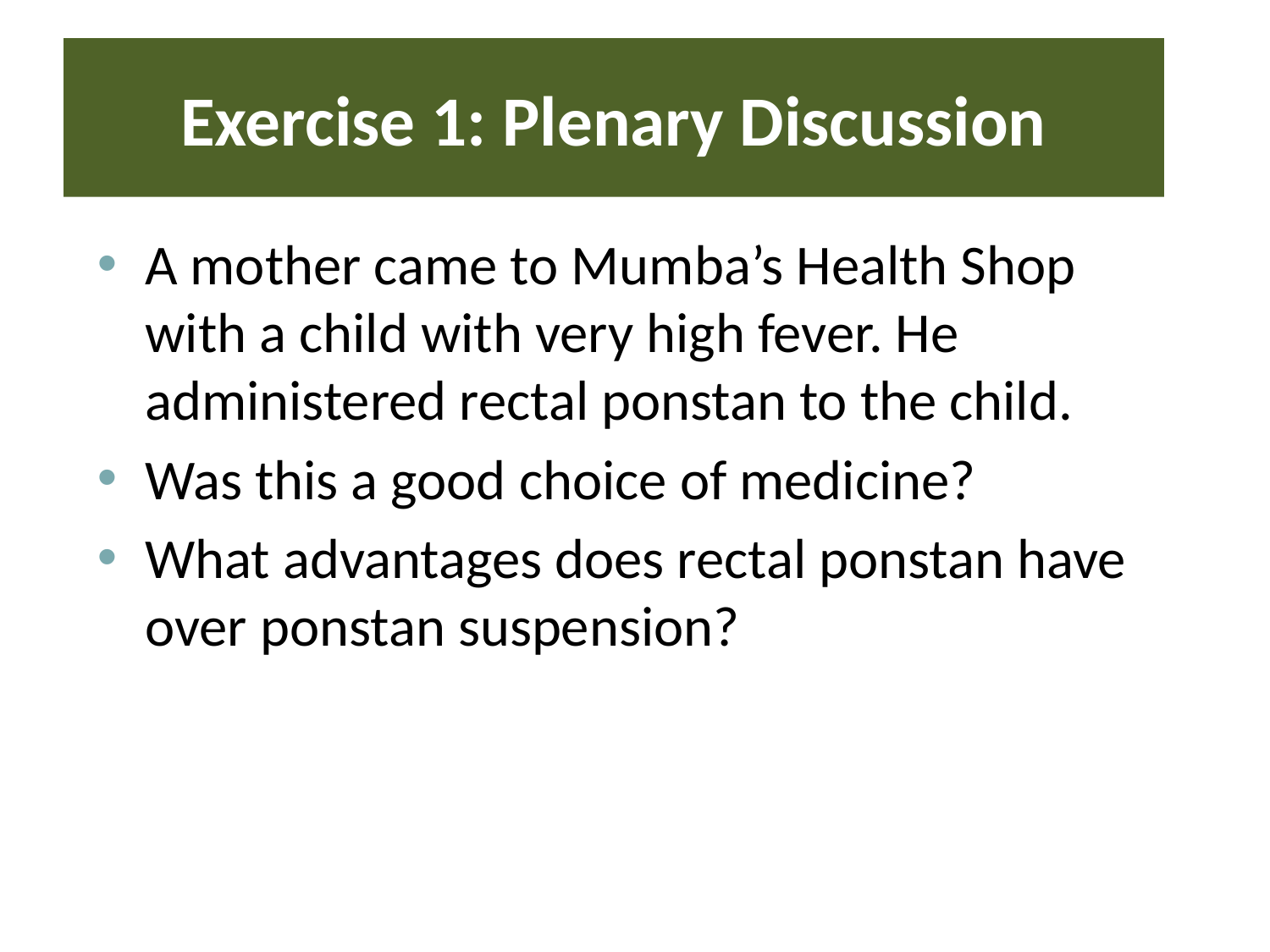

# Exercise 1: Plenary Discussion
A mother came to Mumba’s Health Shop with a child with very high fever. He administered rectal ponstan to the child.
Was this a good choice of medicine?
What advantages does rectal ponstan have over ponstan suspension?